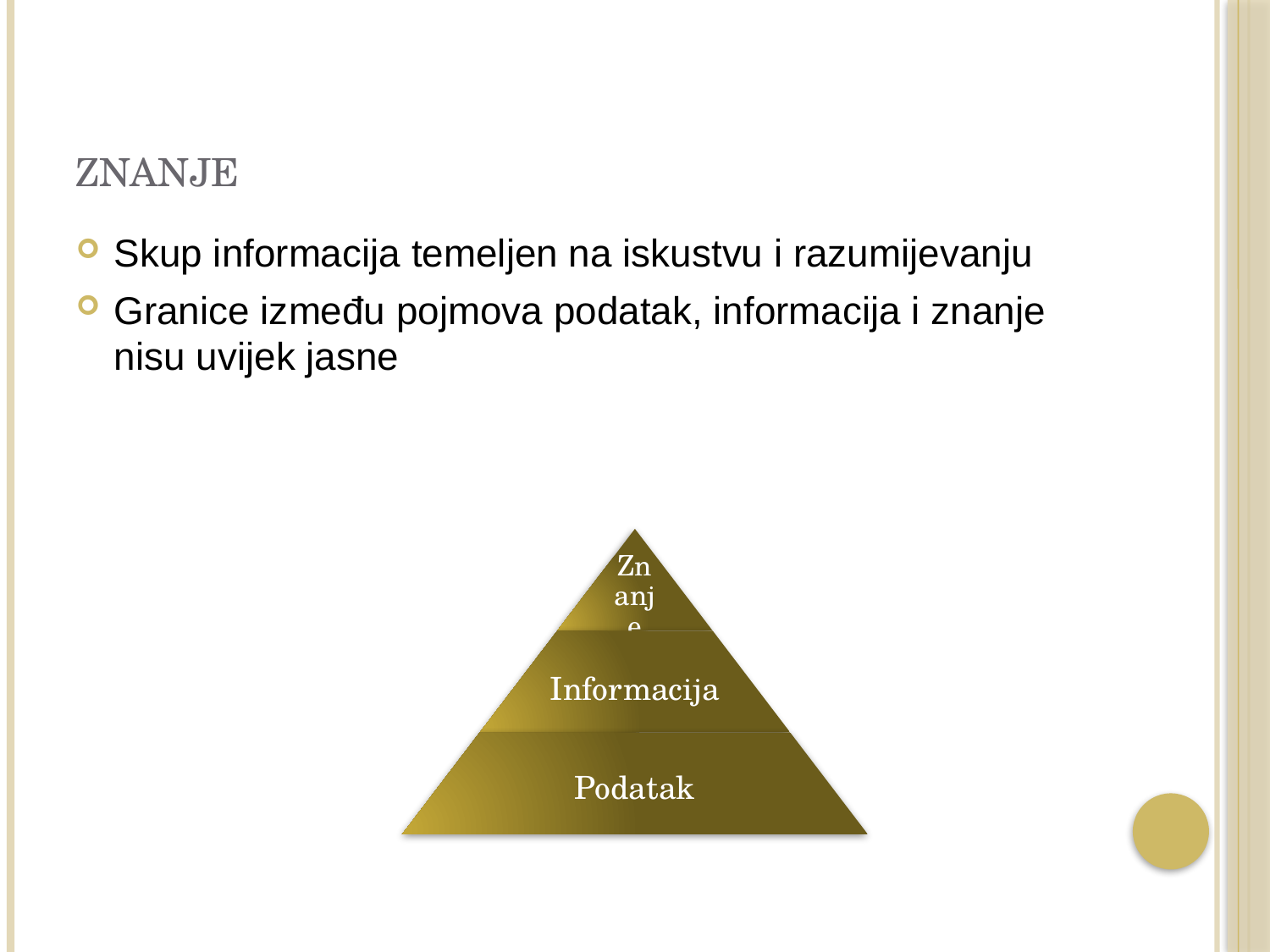

# Znanje
Skup informacija temeljen na iskustvu i razumijevanju
Granice između pojmova podatak, informacija i znanje nisu uvijek jasne
Znanje
Informacija
Podatak